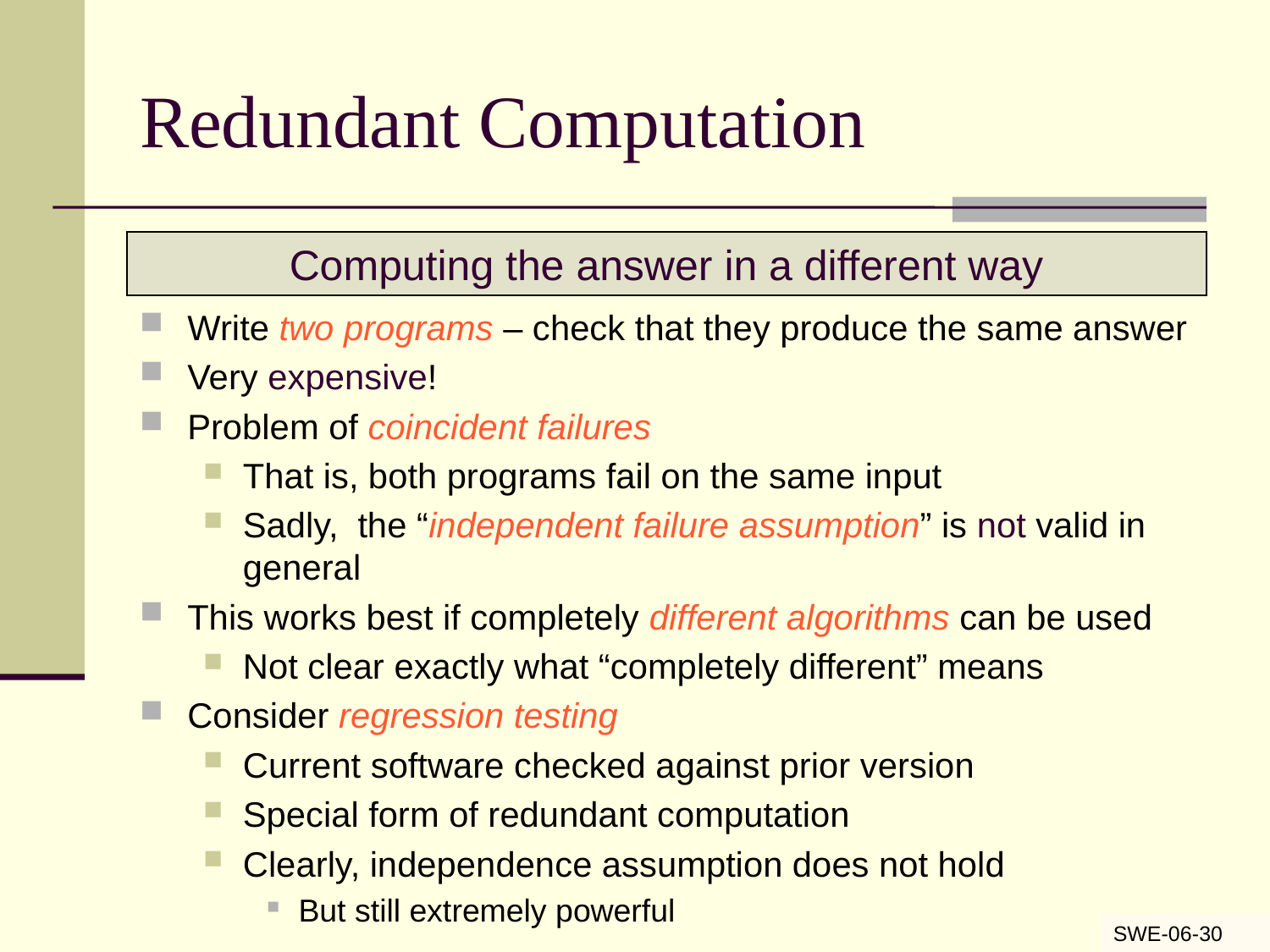

# Redundant Computation

Write two programs – check that they produce the same answer
Very expensive!
Problem of coincident failures
That is, both programs fail on the same input
Sadly,  the “independent failure assumption” is not valid in general
This works best if completely different algorithms can be used
Not clear exactly what “completely different” means
Consider regression testing
Current software checked against prior version
Special form of redundant computation
Clearly, independence assumption does not hold
But still extremely powerful
Computing the answer in a different way